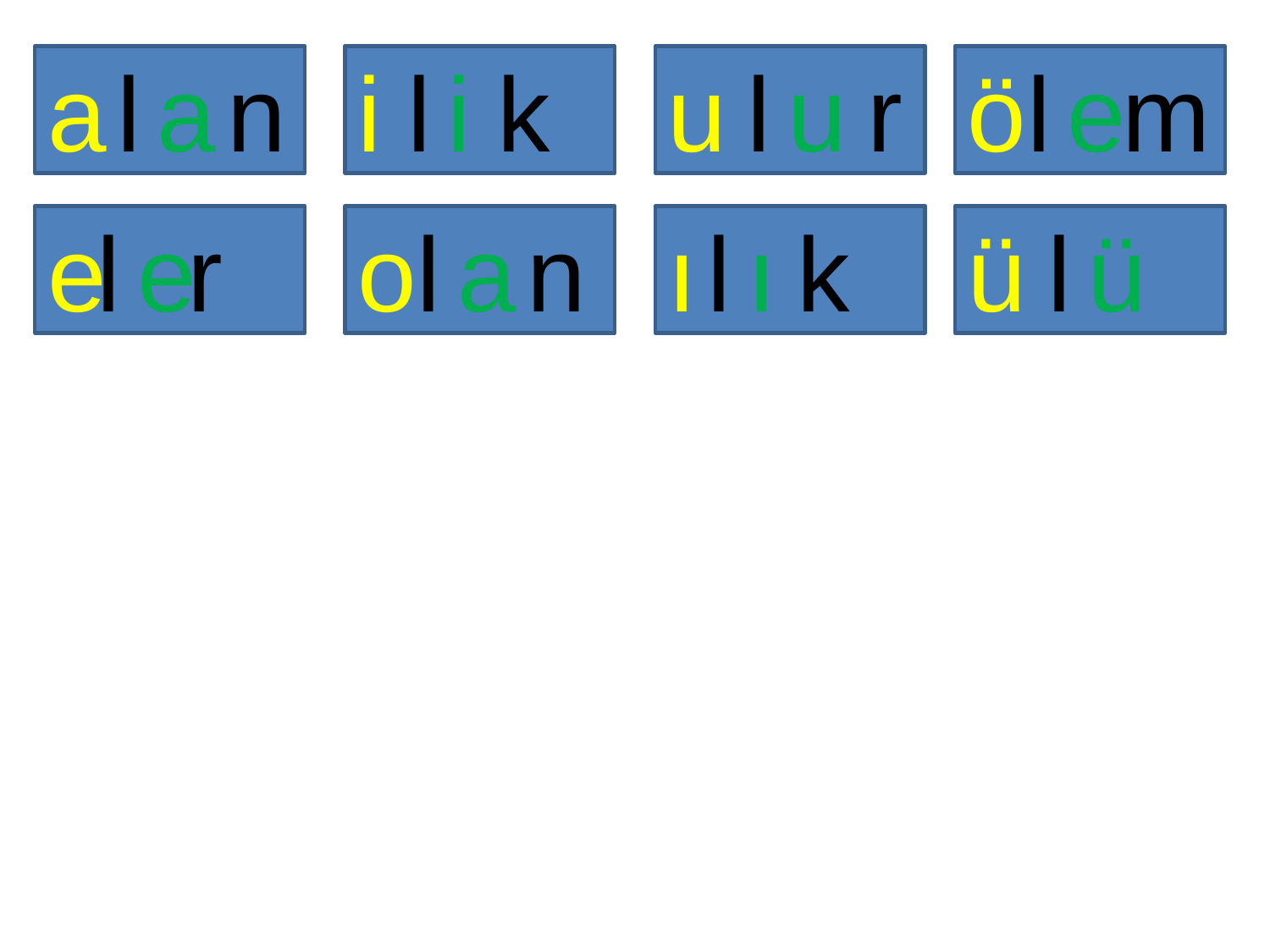

a
l
a
n
i
l
i
k
u
l
u
r
ö
l
e
m
e
l
e
r
o
l
a
n
ı
l
ı
k
ü
l
ü